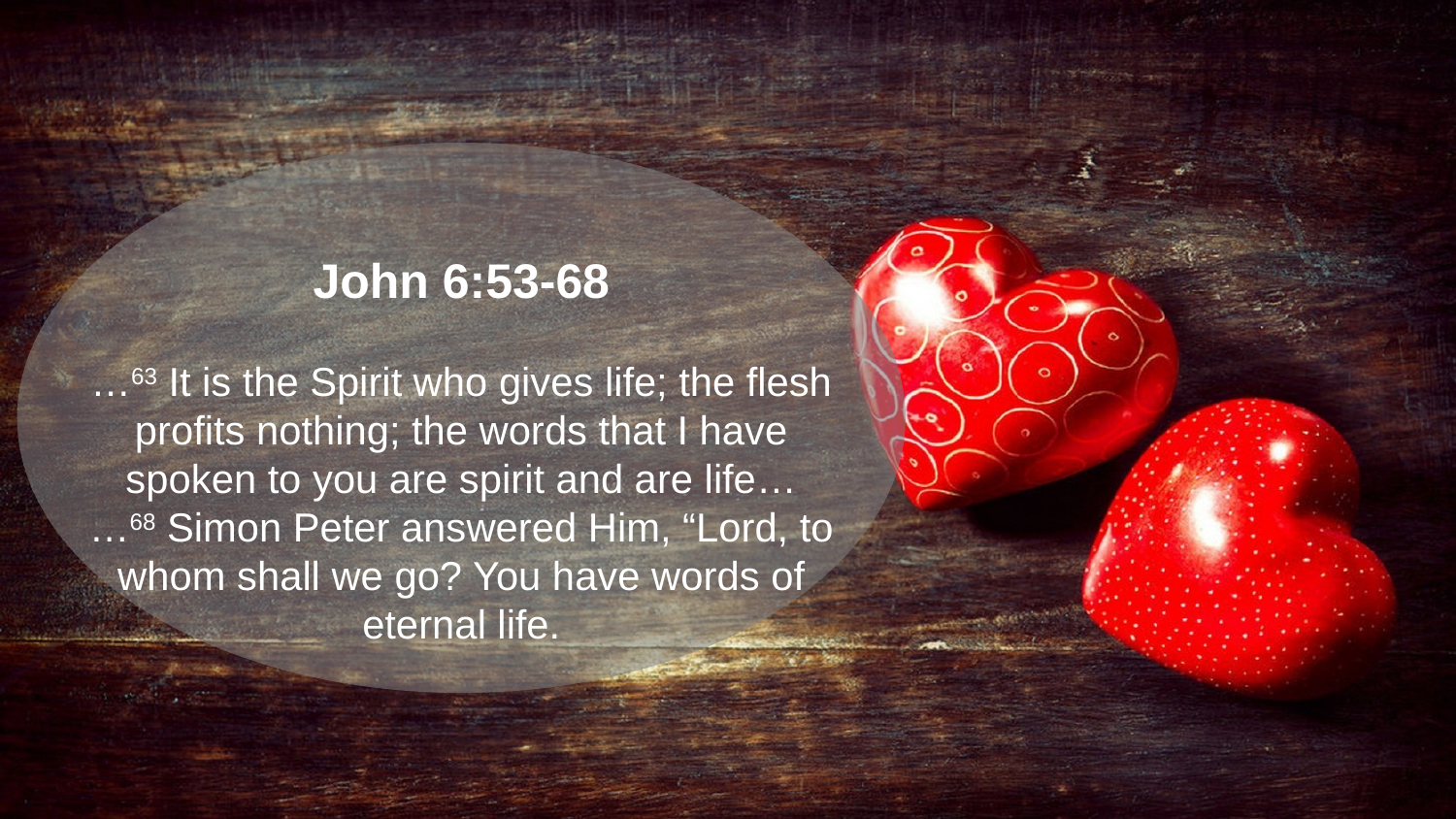

John 6:53-68

…63 It is the Spirit who gives life; the flesh profits nothing; the words that I have spoken to you are spirit and are life…
…68 Simon Peter answered Him, “Lord, to whom shall we go? You have words of eternal life.